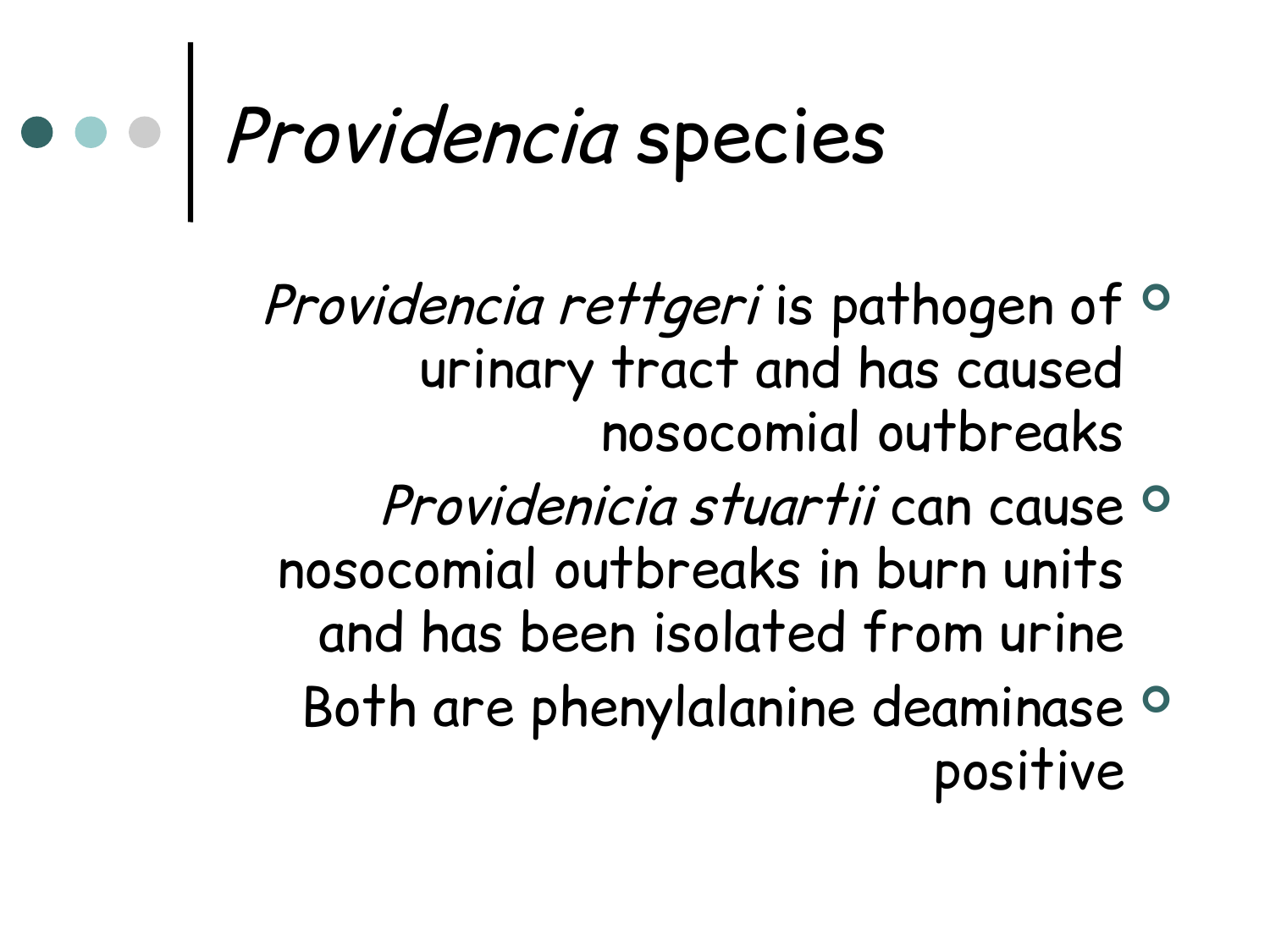

# Providencia species
Providencia rettgeri is pathogen of urinary tract and has caused nosocomial outbreaks
Providenicia stuartii can cause nosocomial outbreaks in burn units and has been isolated from urine
Both are phenylalanine deaminase positive